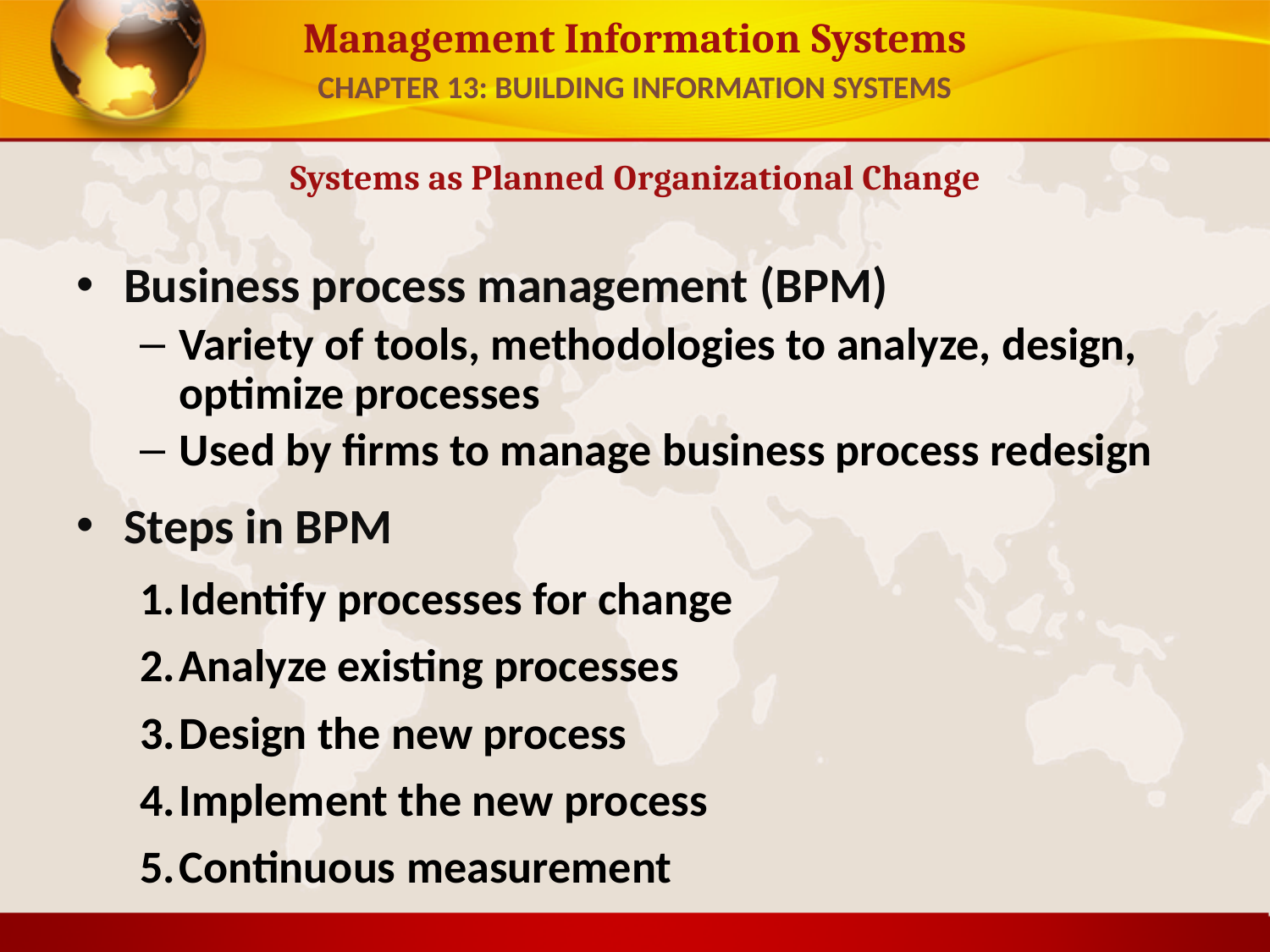

# CHAPTER 13: BUILDING INFORMATION SYSTEMS
Systems as Planned Organizational Change
Business process management (BPM)
Variety of tools, methodologies to analyze, design, optimize processes
Used by firms to manage business process redesign
Steps in BPM
Identify processes for change
Analyze existing processes
Design the new process
Implement the new process
Continuous measurement